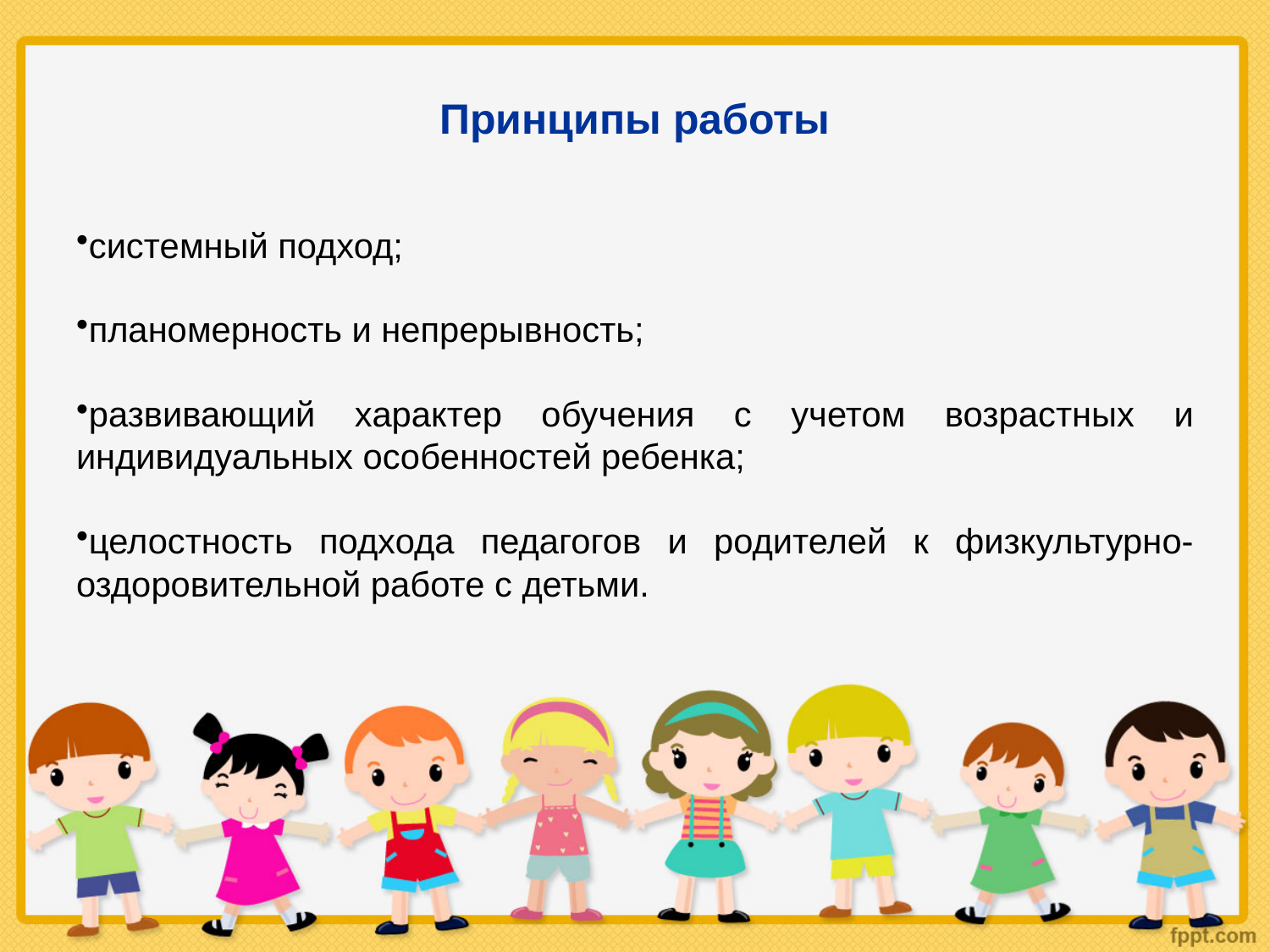

# Принципы работы

системный подход;

планомерность и непрерывность;

развивающий характер обучения с учетом возрастных и индивидуальных особенностей ребенка;

целостность подхода педагогов и родителей к физкультурно-оздоровительной работе с детьми.